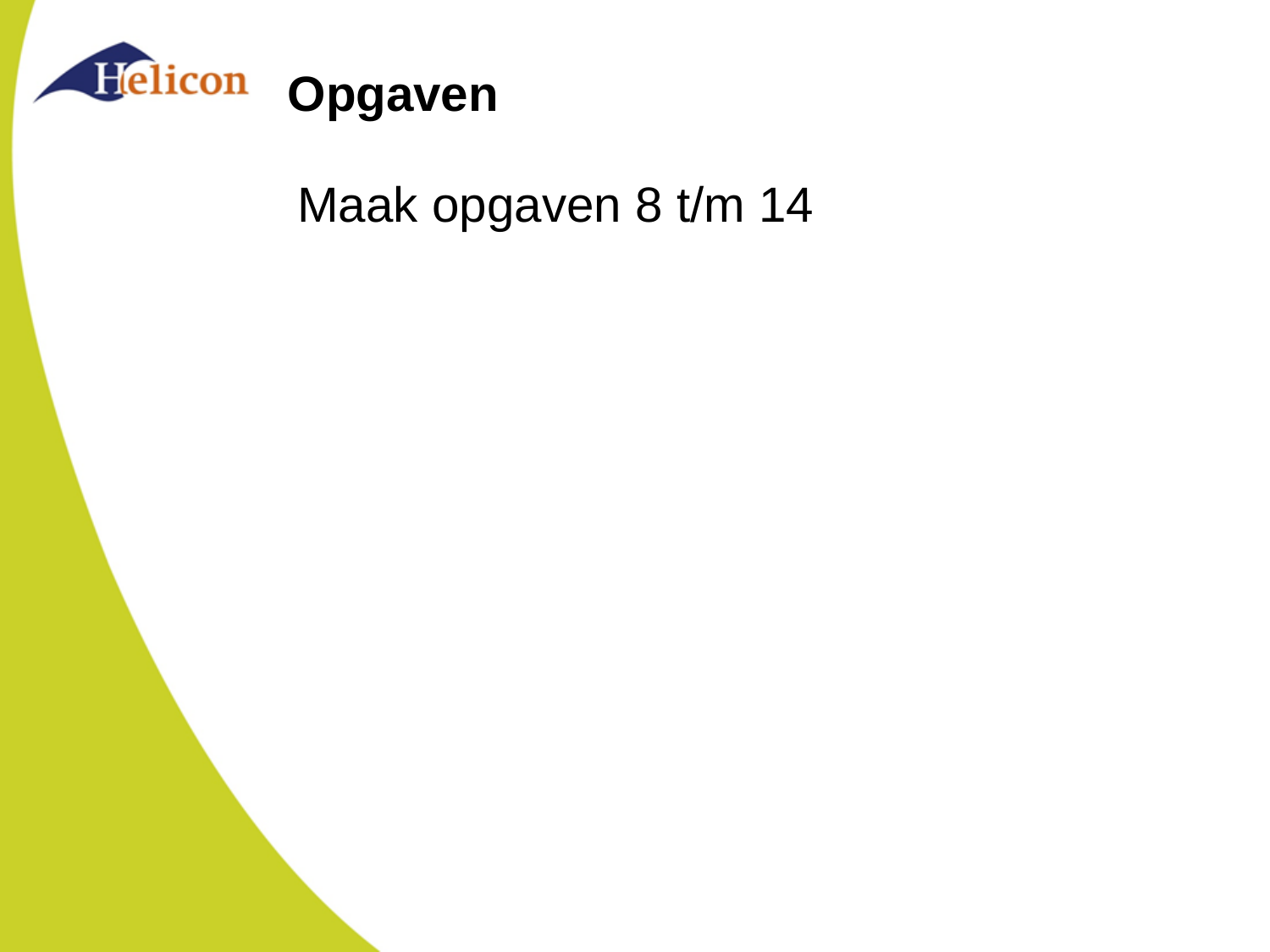

# Opgaven
Maak opgaven 8 t/m 14